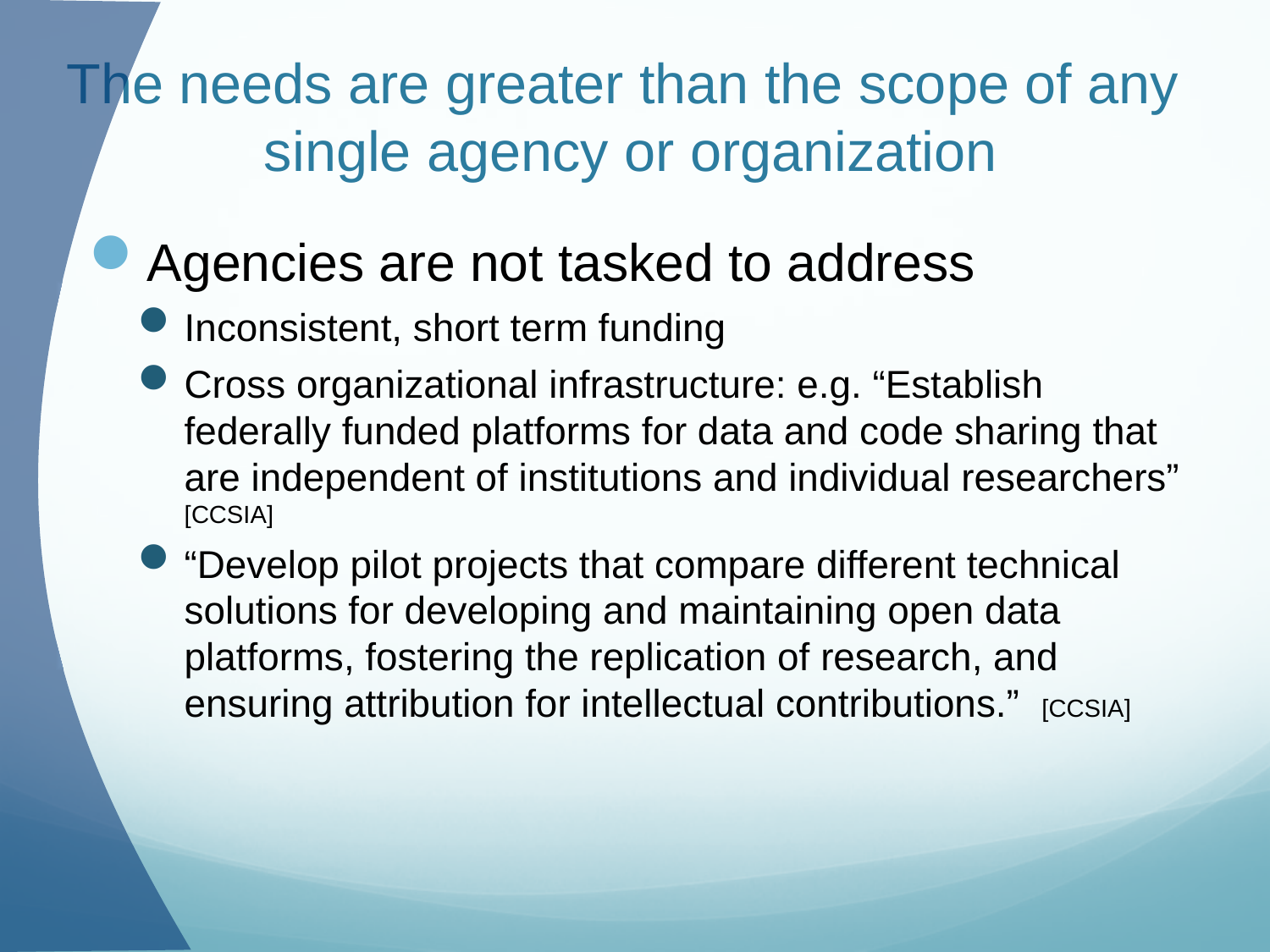

# The needs are greater than the scope of any single agency or organization
Agencies are not tasked to address
Inconsistent, short term funding
Cross organizational infrastructure: e.g. “Establish federally funded platforms for data and code sharing that are independent of institutions and individual researchers” [CCSIA]
“Develop pilot projects that compare different technical solutions for developing and maintaining open data platforms, fostering the replication of research, and ensuring attribution for intellectual contributions.”  [CCSIA]